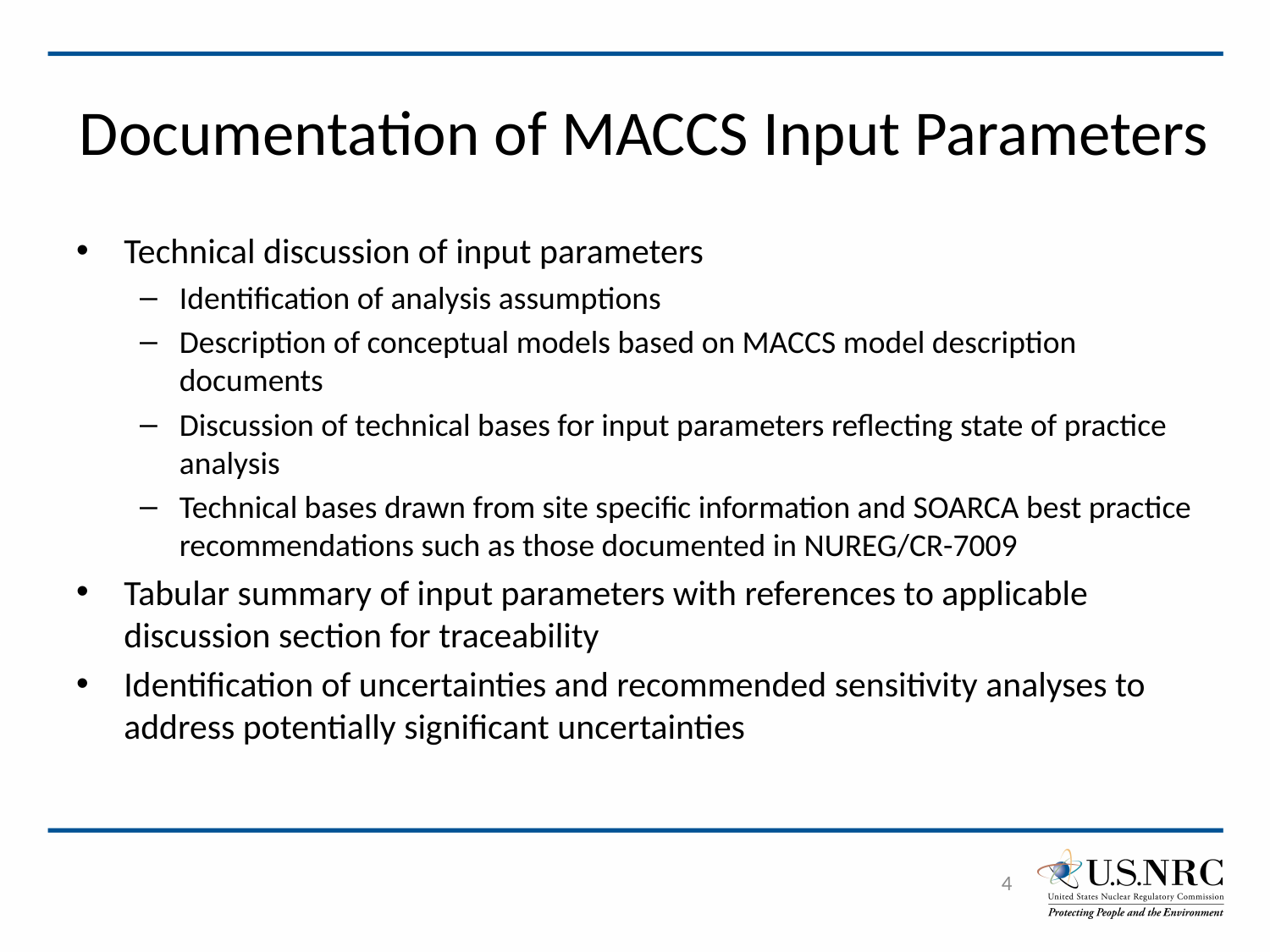

# Documentation of MACCS Input Parameters
Technical discussion of input parameters
Identification of analysis assumptions
Description of conceptual models based on MACCS model description documents
Discussion of technical bases for input parameters reflecting state of practice analysis
Technical bases drawn from site specific information and SOARCA best practice recommendations such as those documented in NUREG/CR-7009
Tabular summary of input parameters with references to applicable discussion section for traceability
Identification of uncertainties and recommended sensitivity analyses to address potentially significant uncertainties
4